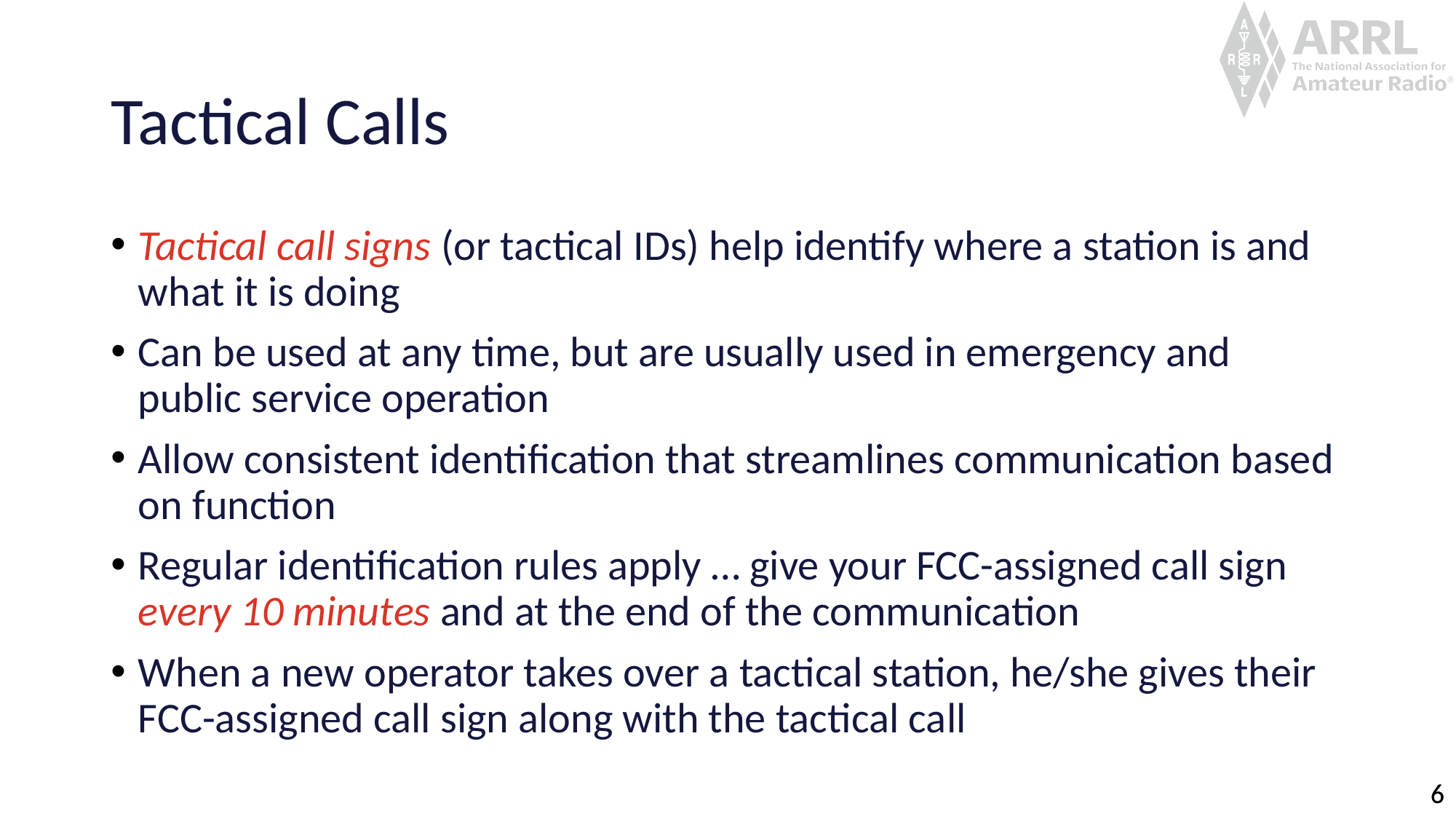

# Tactical Calls
Tactical call signs (or tactical IDs) help identify where a station is and what it is doing
Can be used at any time, but are usually used in emergency and public service operation
Allow consistent identification that streamlines communication based on function
Regular identification rules apply … give your FCC-assigned call sign every 10 minutes and at the end of the communication
When a new operator takes over a tactical station, he/she gives their FCC-assigned call sign along with the tactical call